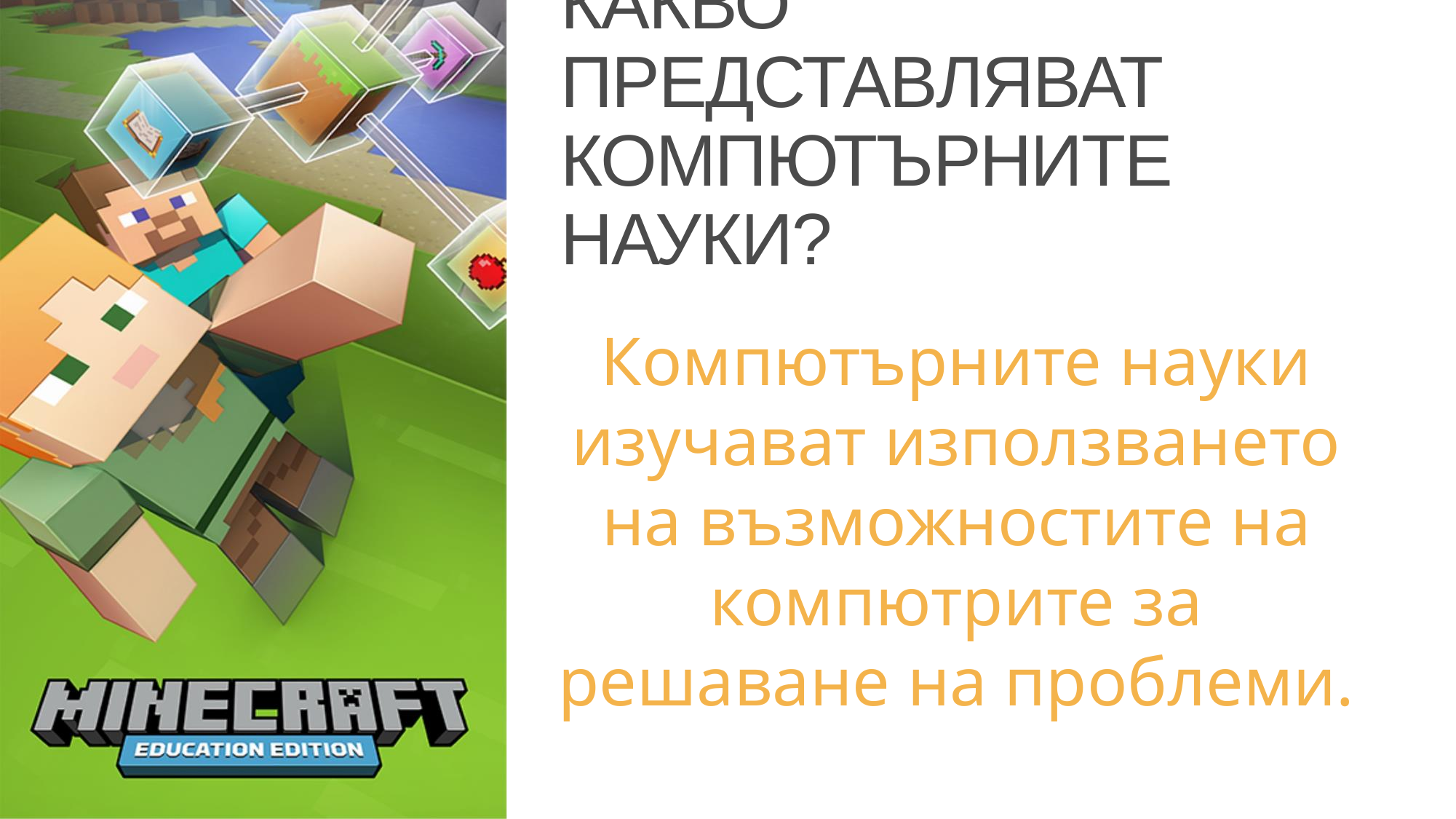

# Какво представляват компютърните науки?
Компютърните науки изучават използването на възможностите на компютрите за решаване на проблеми.